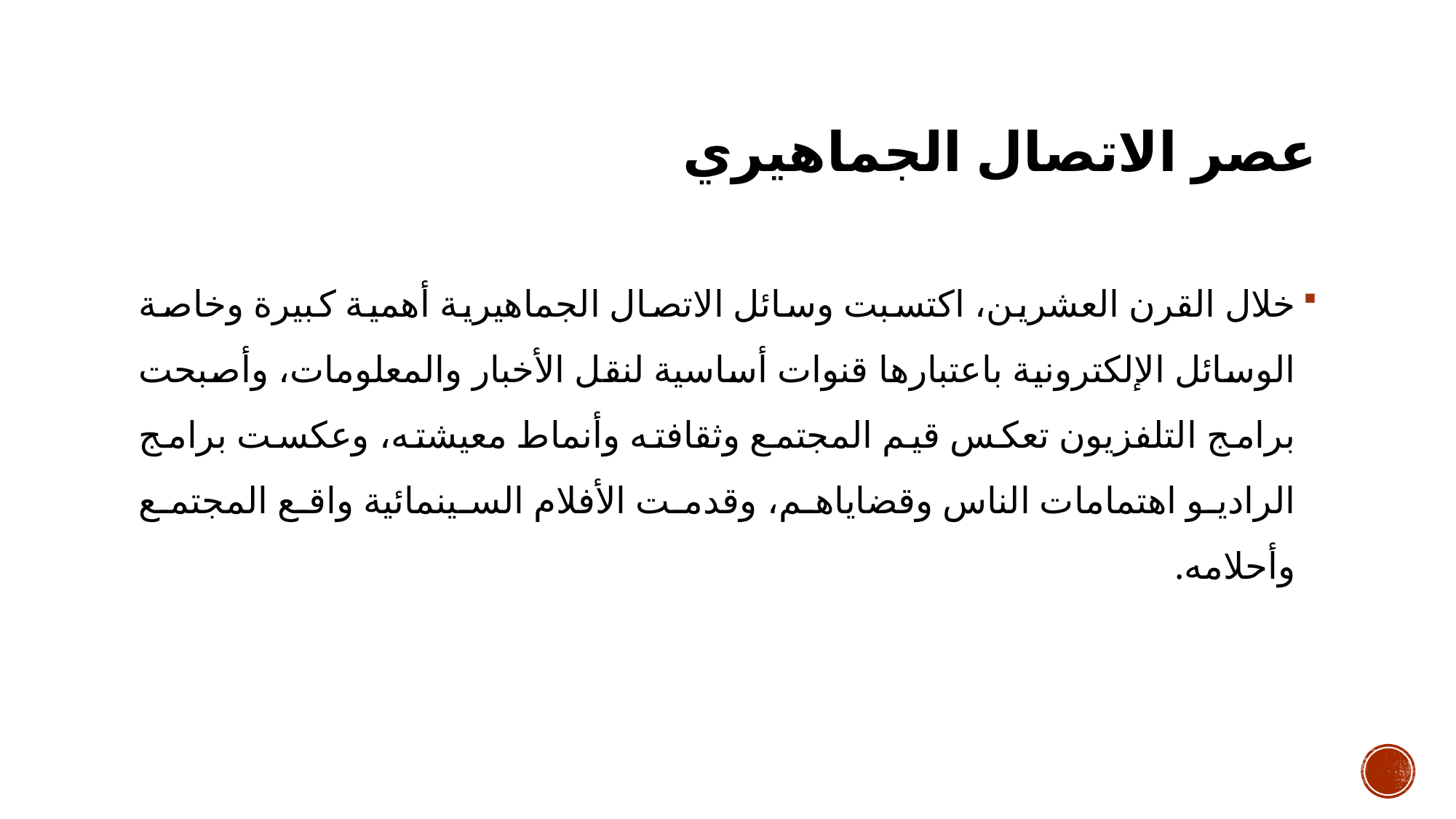

# عصر الاتصال الجماهيري
خلال القرن العشرين، اكتسبت وسائل الاتصال الجماهيرية أهمية كبيرة وخاصة الوسائل الإلكترونية باعتبارها قنوات أساسية لنقل الأخبار والمعلومات، وأصبحت برامج التلفزيون تعكس قيم المجتمع وثقافته وأنماط معيشته، وعكست برامج الراديو اهتمامات الناس وقضاياهم، وقدمت الأفلام السينمائية واقع المجتمع وأحلامه.